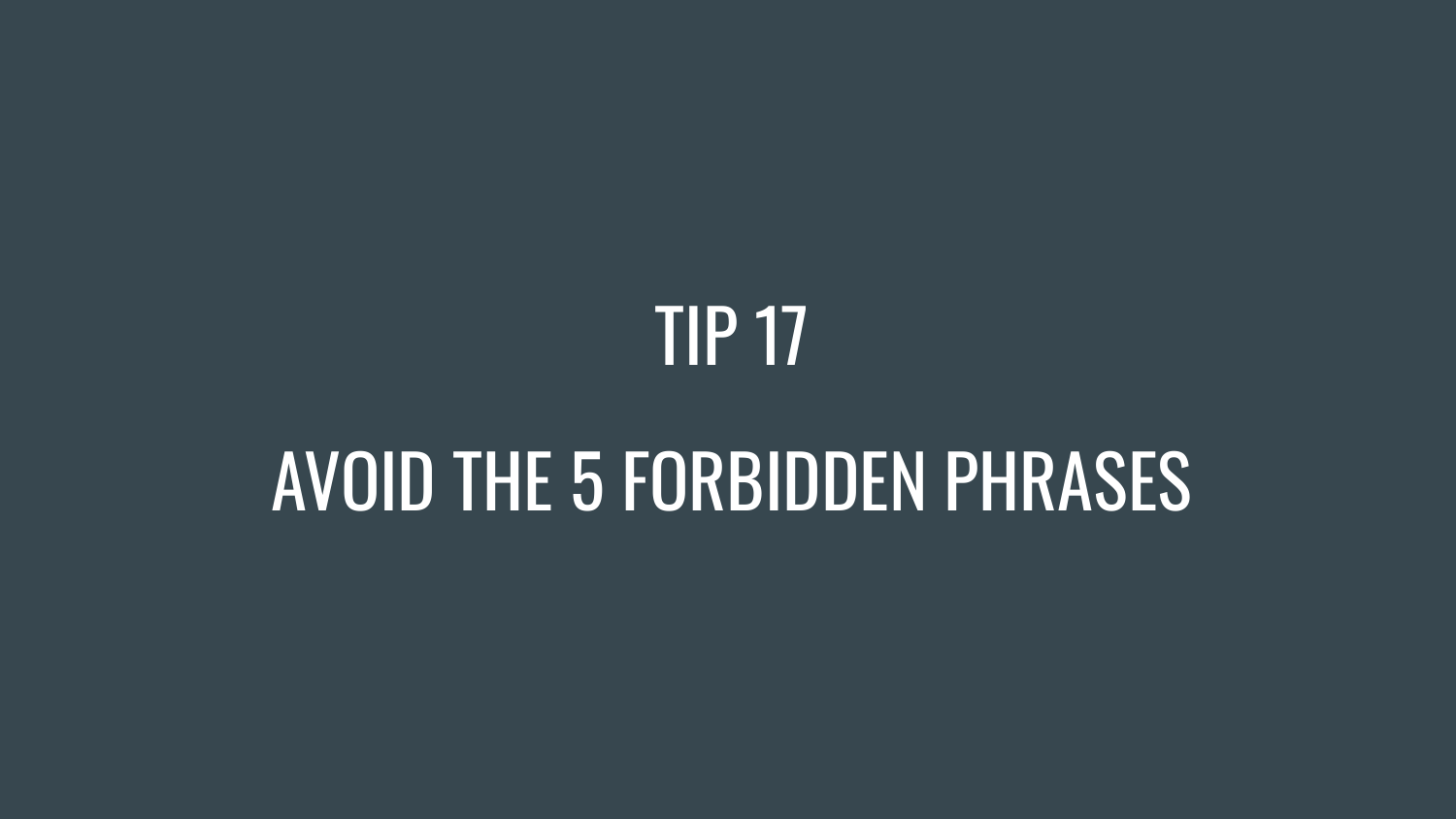

# TIP 17

AVOID THE 5 FORBIDDEN PHRASES